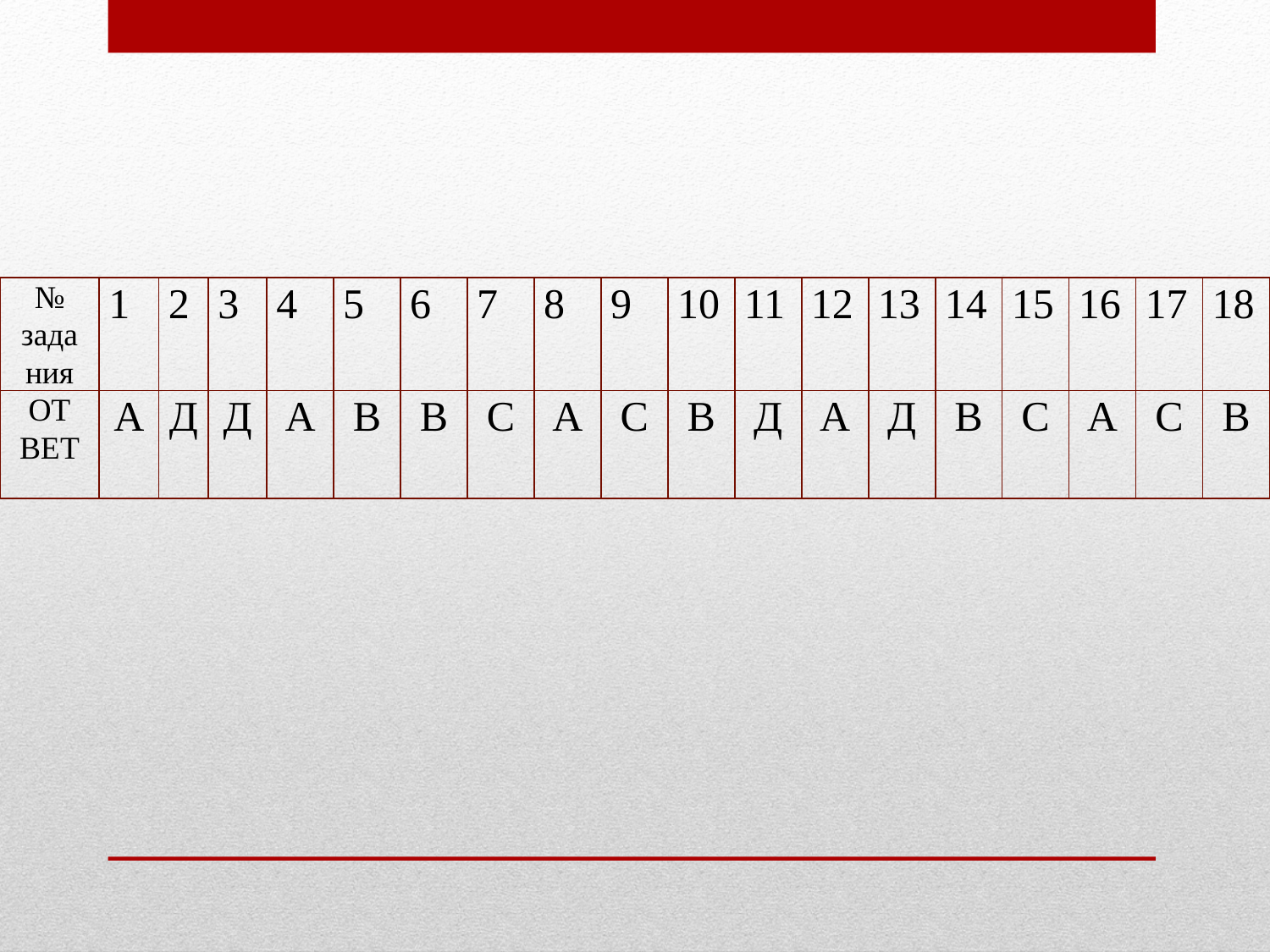

| № зада ния | 1 | 2 | 3 | 4 | 5 | 6 | 7 | 8 | 9 | 10 | 11 | 12 | 13 | 14 | 15 | 16 | 17 | 18 |
| --- | --- | --- | --- | --- | --- | --- | --- | --- | --- | --- | --- | --- | --- | --- | --- | --- | --- | --- |
| ОТ ВЕТ | А | Д | Д | А | В | В | С | А | С | В | Д | А | Д | В | С | А | С | В |